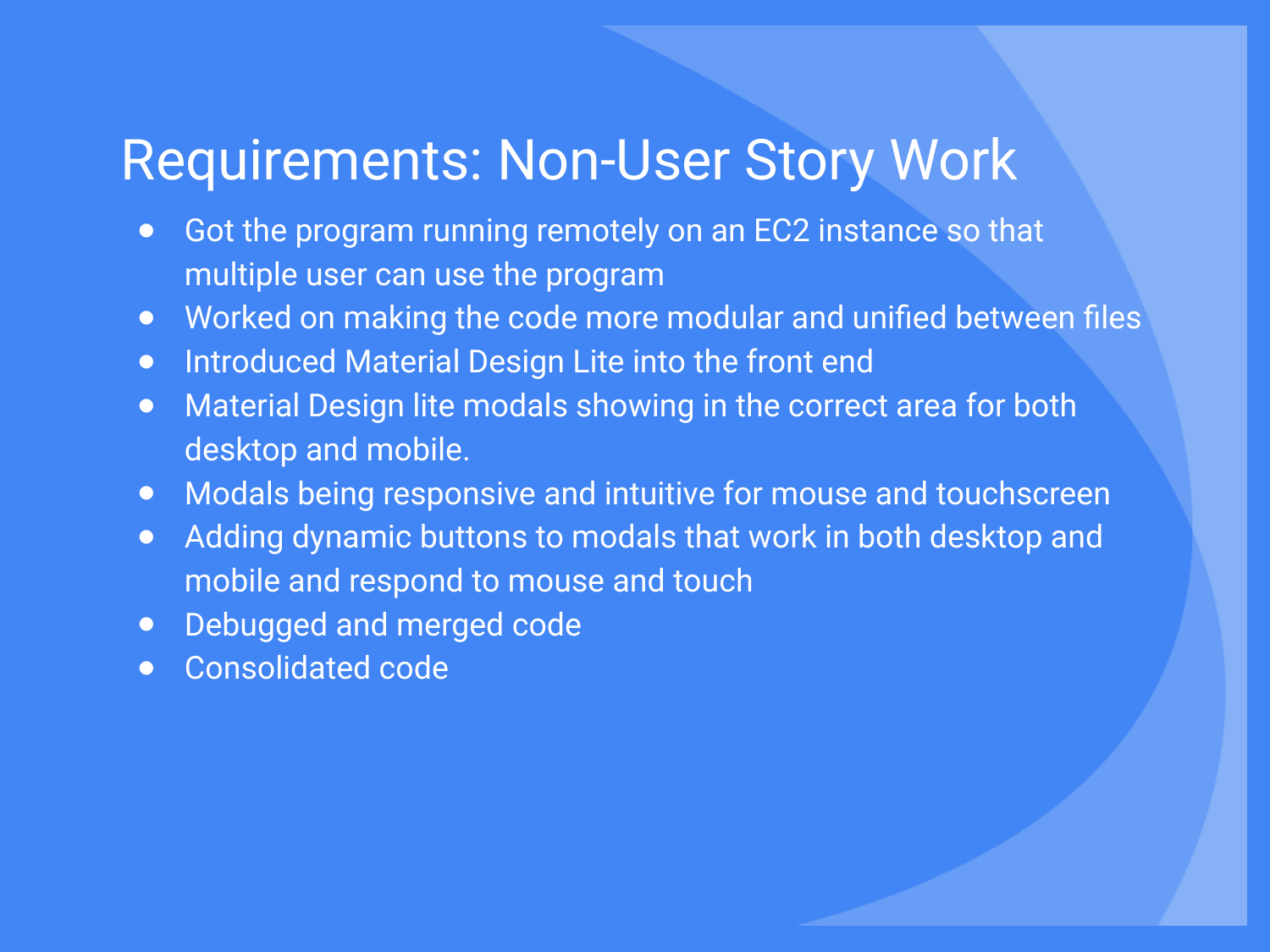

# Requirements: Non-User Story Work
Got the program running remotely on an EC2 instance so that multiple user can use the program
Worked on making the code more modular and unified between files
Introduced Material Design Lite into the front end
Material Design lite modals showing in the correct area for both desktop and mobile.
Modals being responsive and intuitive for mouse and touchscreen
Adding dynamic buttons to modals that work in both desktop and mobile and respond to mouse and touch
Debugged and merged code
Consolidated code